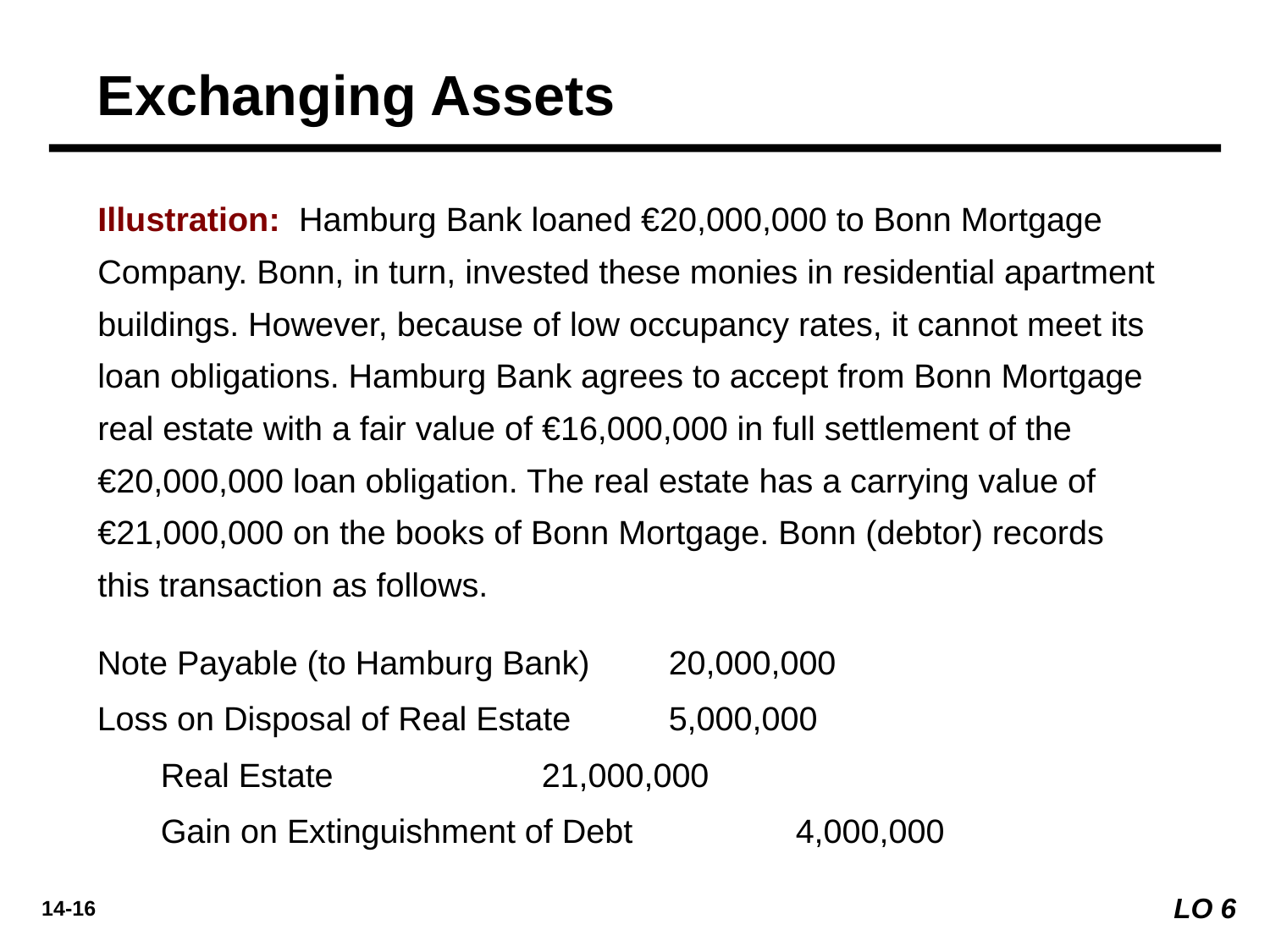

Exchanging Assets

Illustration:  Hamburg Bank loaned €20,000,000 to Bonn Mortgage Company. Bonn, in turn, invested these monies in residential apartment buildings. However, because of low occupancy rates, it cannot meet its loan obligations. Hamburg Bank agrees to accept from Bonn Mortgage real estate with a fair value of €16,000,000 in full settlement of the €20,000,000 loan obligation. The real estate has a carrying value of €21,000,000 on the books of Bonn Mortgage. Bonn (debtor) records this transaction as follows.
Note Payable (to Hamburg Bank) 	20,000,000
Loss on Disposal of Real Estate 	5,000,000
	Real Estate 		21,000,000
	Gain on Extinguishment of Debt 		4,000,000
LO 6